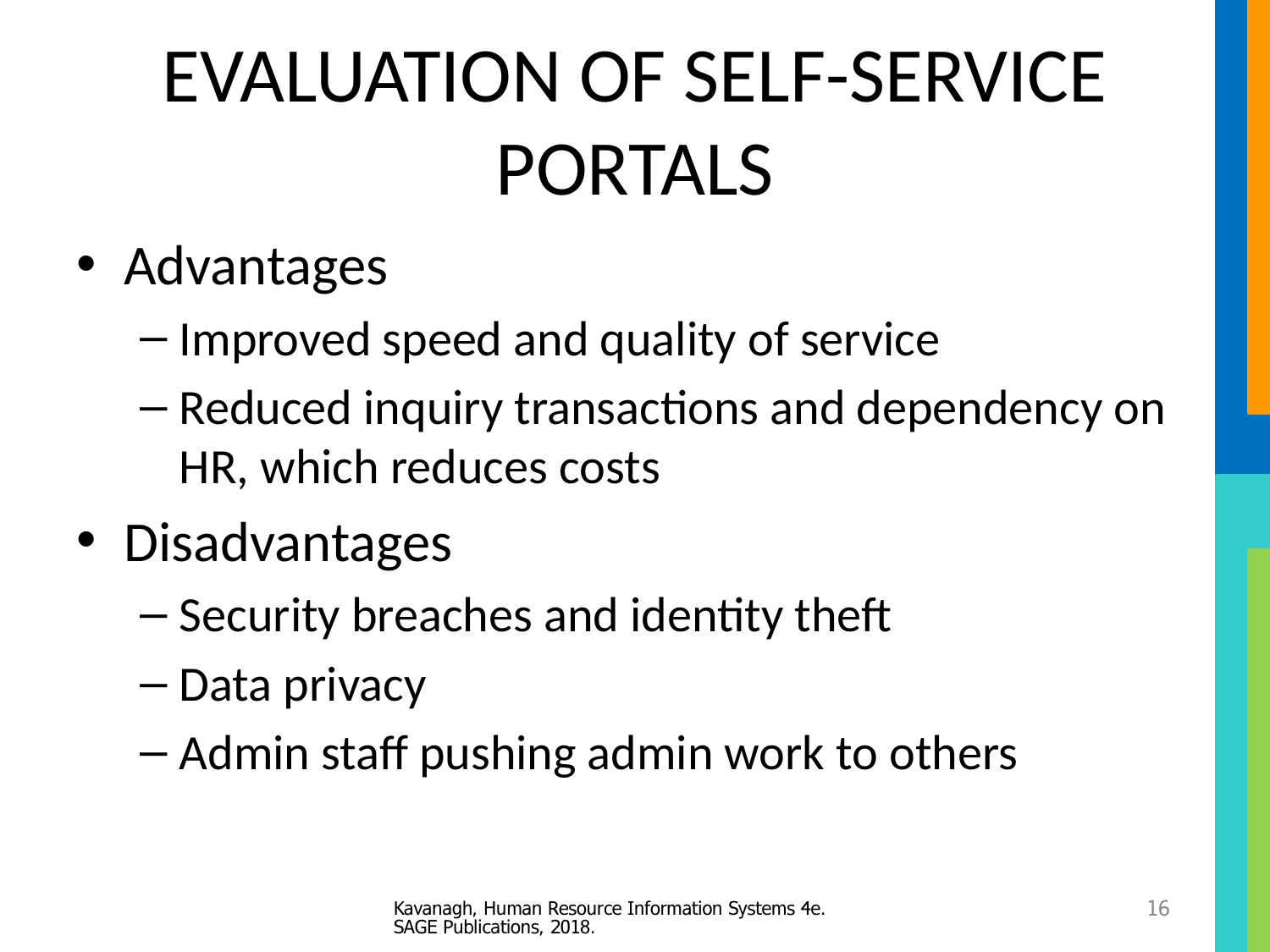

# EVALUATION OF SELF-SERVICE PORTALS
Advantages
Improved speed and quality of service
Reduced inquiry transactions and dependency on HR, which reduces costs
Disadvantages
Security breaches and identity theft
Data privacy
Admin staff pushing admin work to others
Kavanagh, Human Resource Information Systems 4e. SAGE Publications, 2018.
16